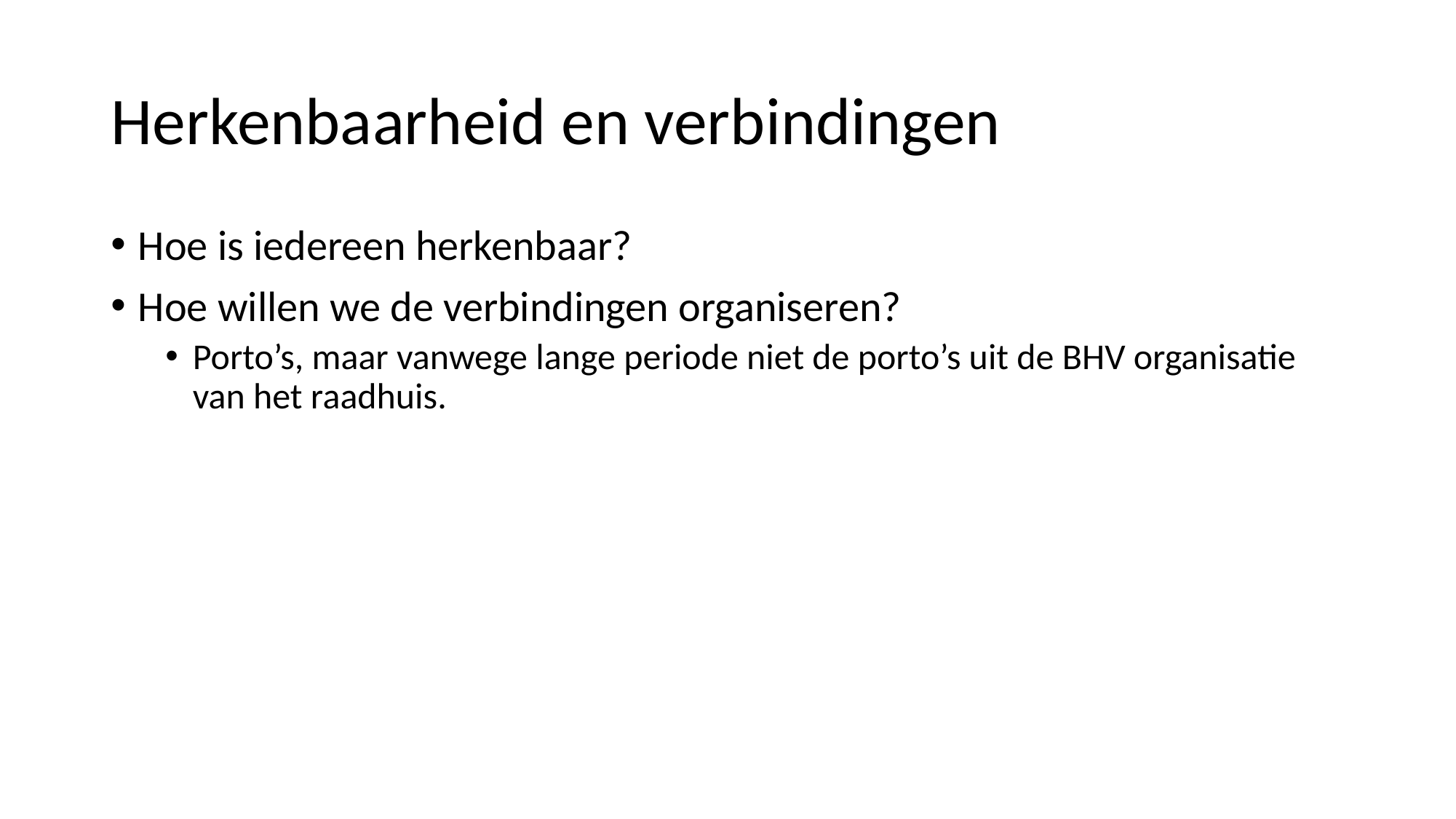

# Herkenbaarheid en verbindingen
Hoe is iedereen herkenbaar?
Hoe willen we de verbindingen organiseren?
Porto’s, maar vanwege lange periode niet de porto’s uit de BHV organisatie van het raadhuis.